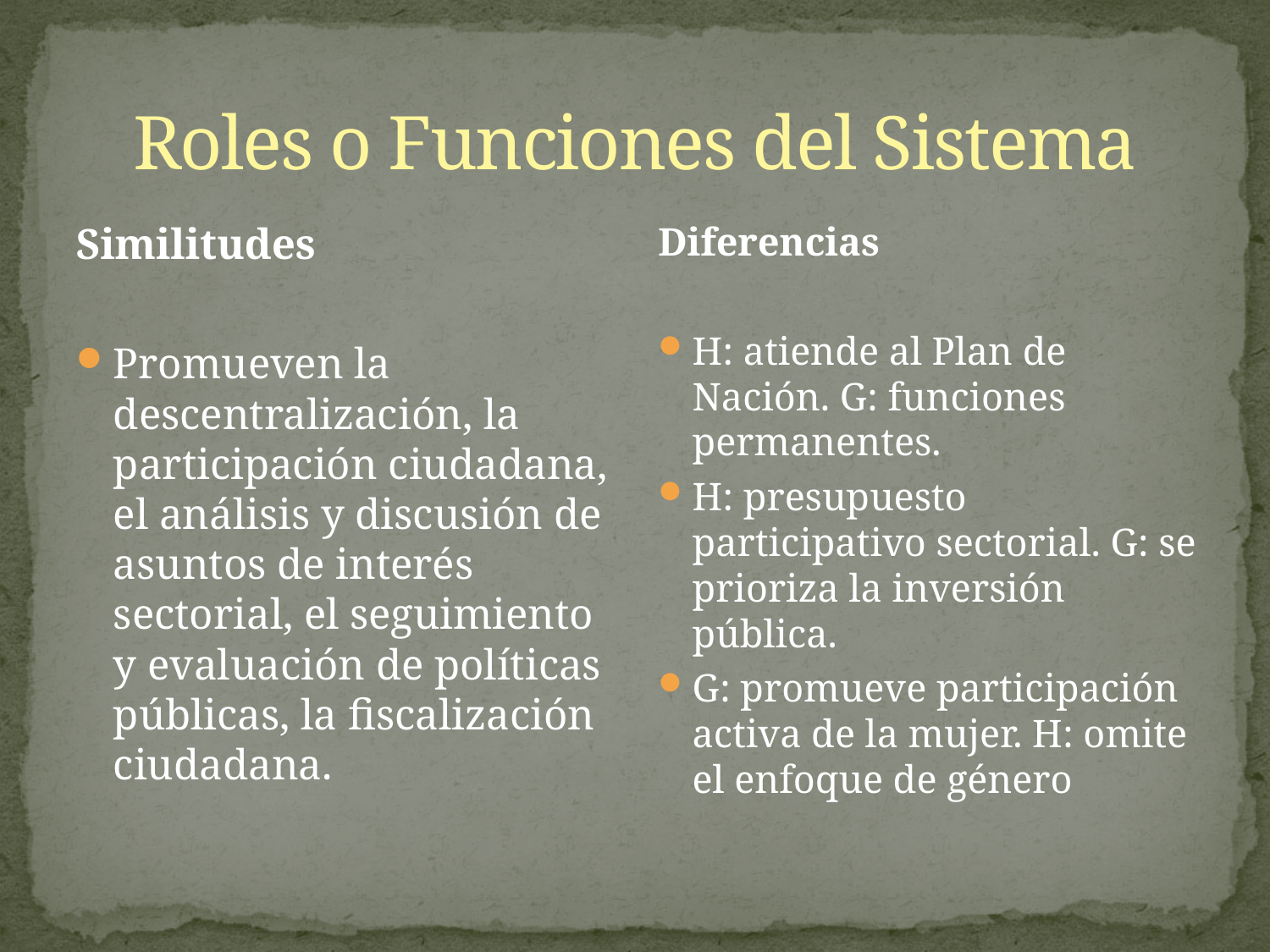

# Roles o Funciones del Sistema
Similitudes

Promueven la descentralización, la participación ciudadana, el análisis y discusión de asuntos de interés sectorial, el seguimiento y evaluación de políticas públicas, la fiscalización ciudadana.
Diferencias

H: atiende al Plan de Nación. G: funciones permanentes.
H: presupuesto participativo sectorial. G: se prioriza la inversión pública.
G: promueve participación activa de la mujer. H: omite el enfoque de género